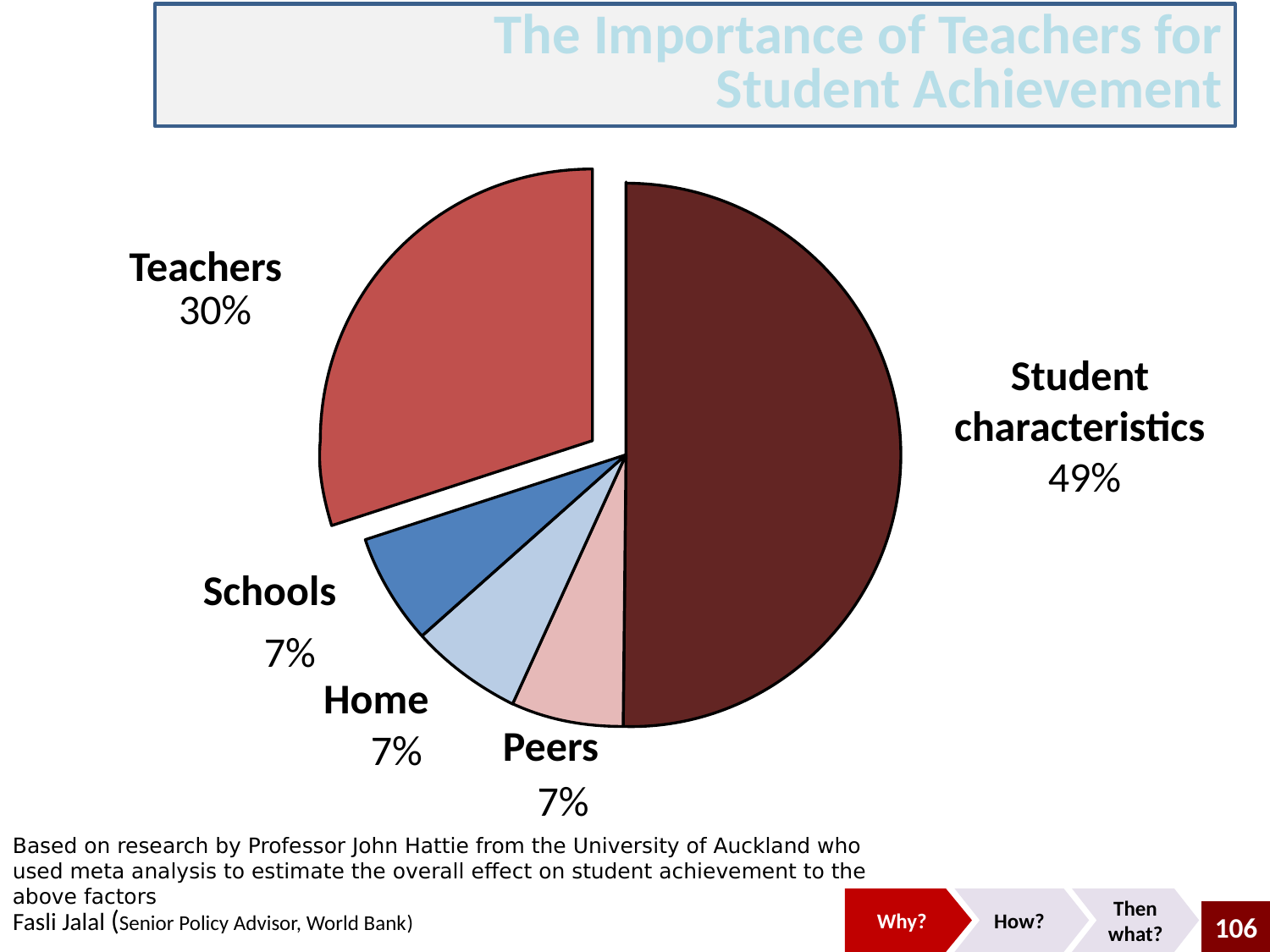

The Importance of Teachers for
 Student Achievement

Teachers
30%
Student characteristics
49%

Schools
7%
Home
Peers
7%
7%
Based on research by Professor John Hattie from the University of Auckland who used meta analysis to estimate the overall effect on student achievement to the above factors
Why?
How?
Then what?
 Fasli Jalal (Senior Policy Advisor, World Bank)
106